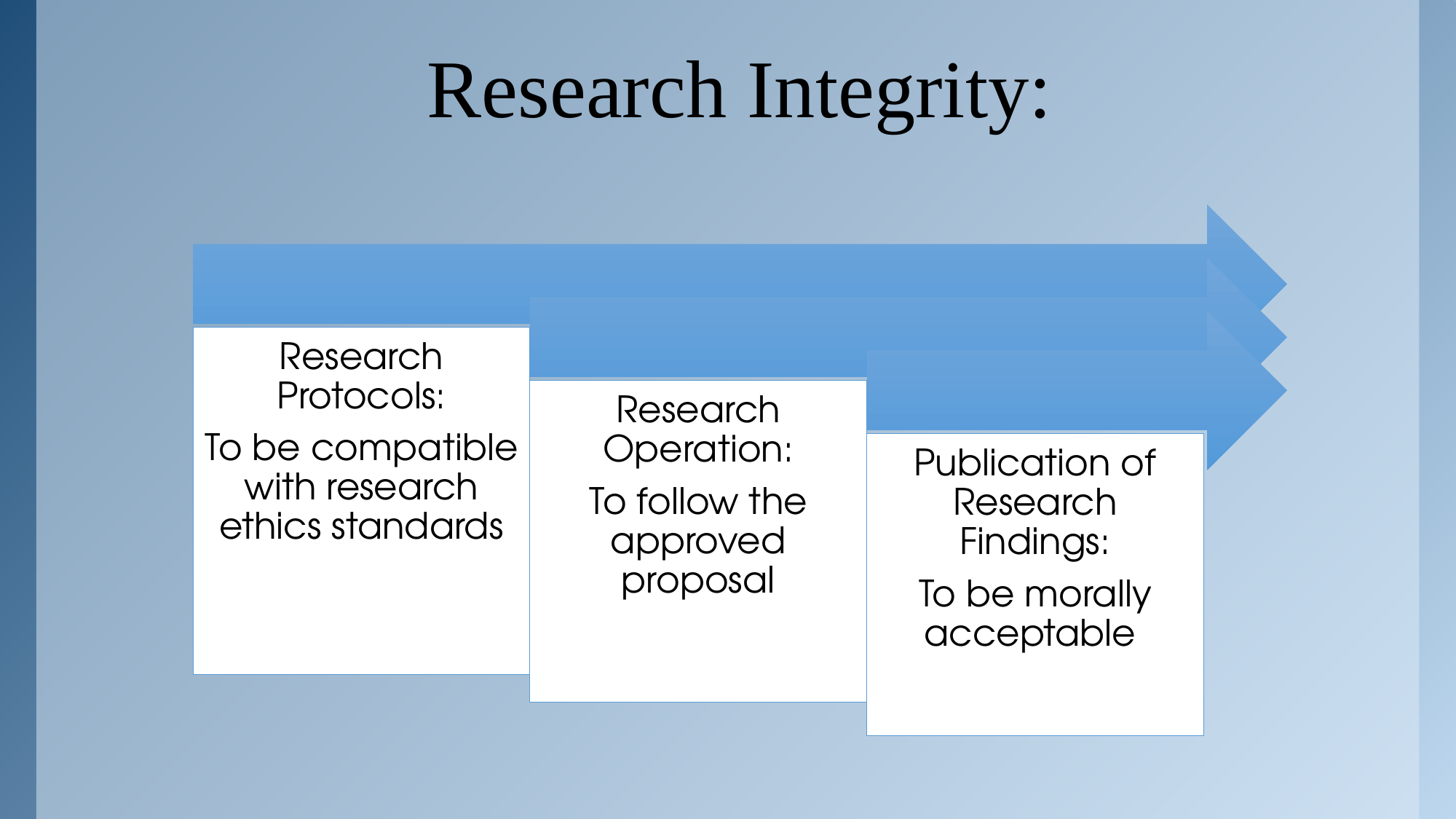

# Research Integrity:

Research Protocols:
To be compatible with research ethics standards

Research Operation:
To follow the approved proposal

Publication of Research Findings:
To be morally acceptable